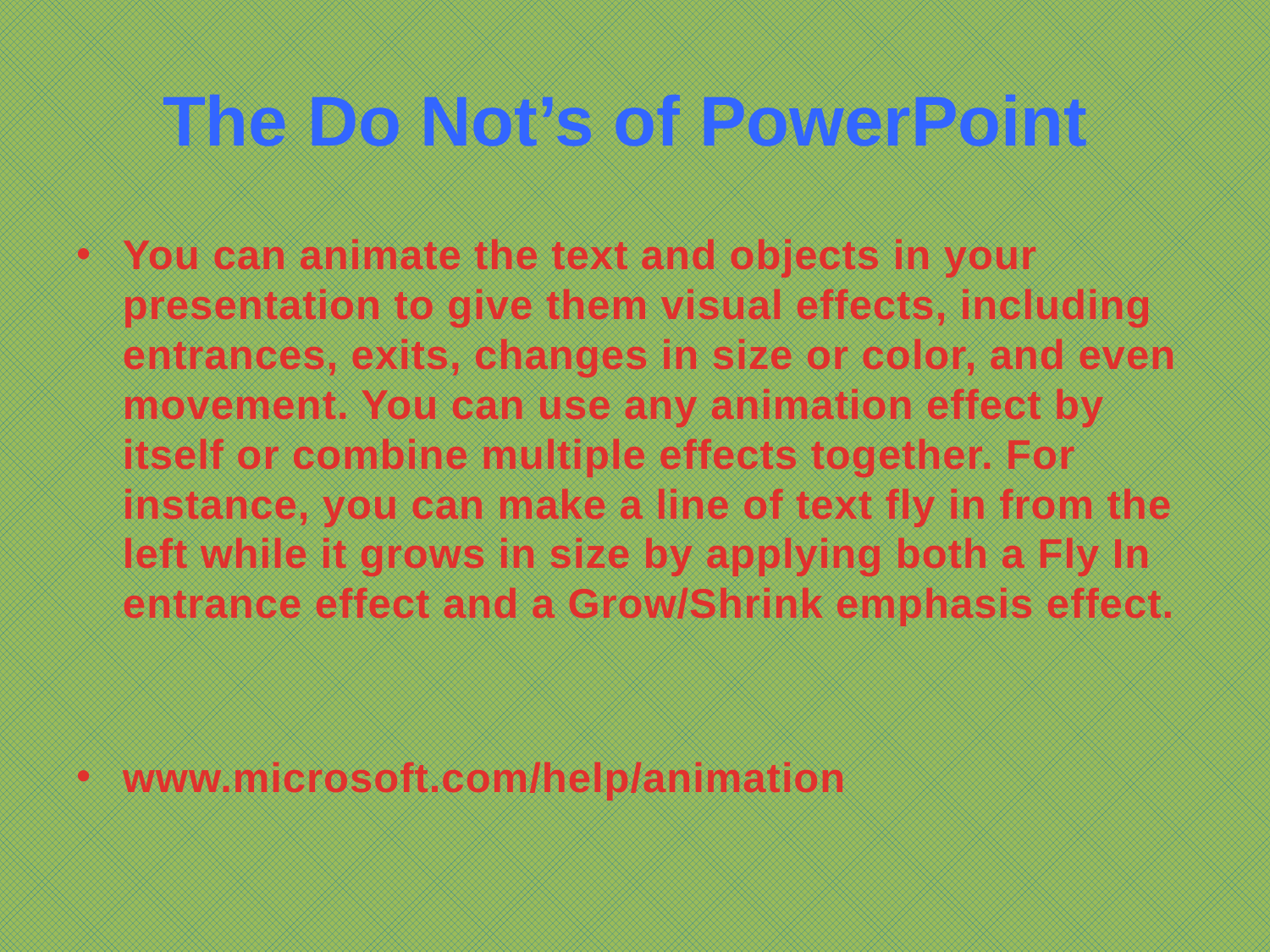

# The Do Not’s of PowerPoint
You can animate the text and objects in your presentation to give them visual effects, including entrances, exits, changes in size or color, and even movement. You can use any animation effect by itself or combine multiple effects together. For instance, you can make a line of text fly in from the left while it grows in size by applying both a Fly In entrance effect and a Grow/Shrink emphasis effect.

www.microsoft.com/help/animation